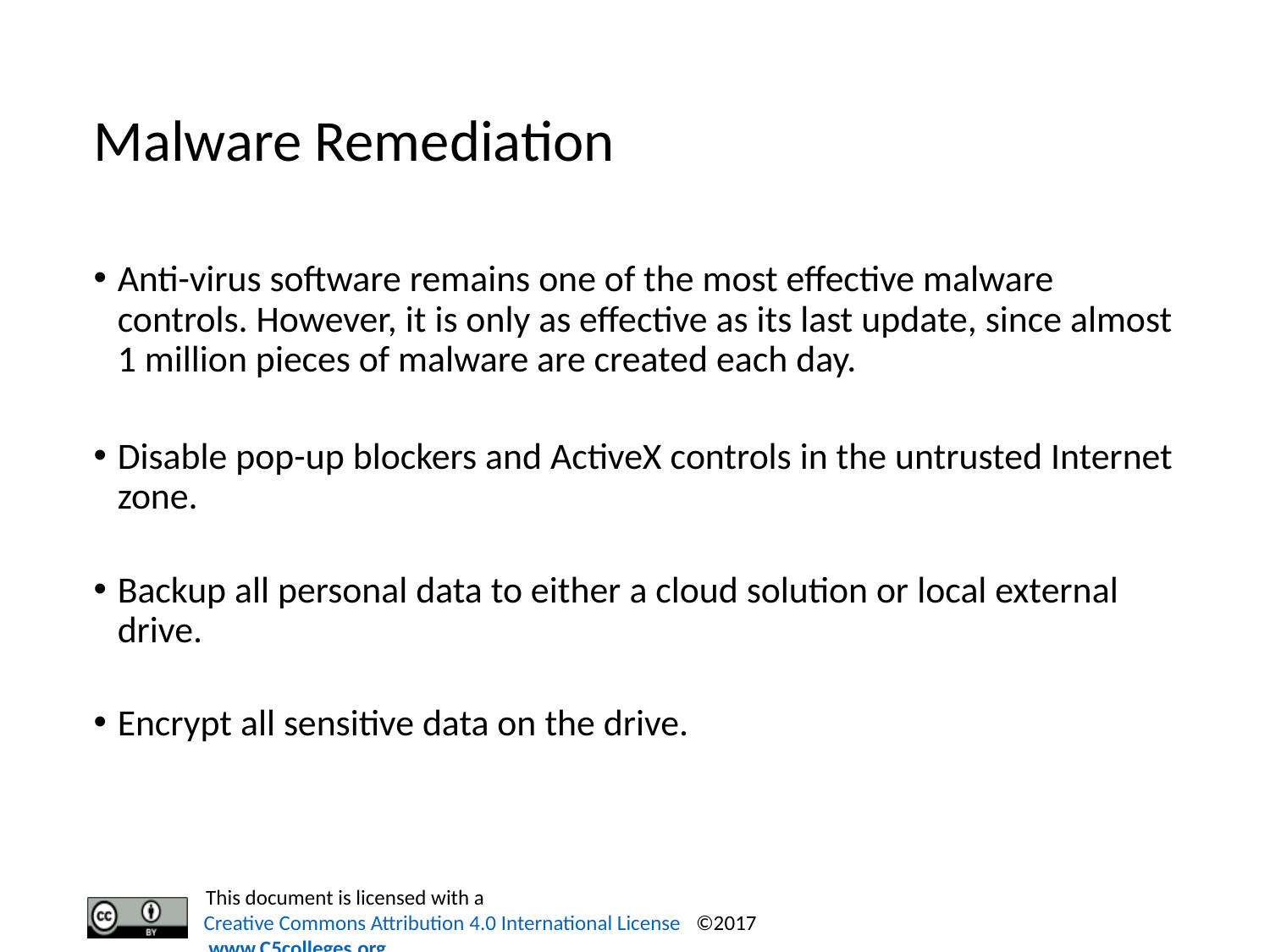

# Malware Remediation
Anti-virus software remains one of the most effective malware controls. However, it is only as effective as its last update, since almost 1 million pieces of malware are created each day.
Disable pop-up blockers and ActiveX controls in the untrusted Internet zone.
Backup all personal data to either a cloud solution or local external drive.
Encrypt all sensitive data on the drive.